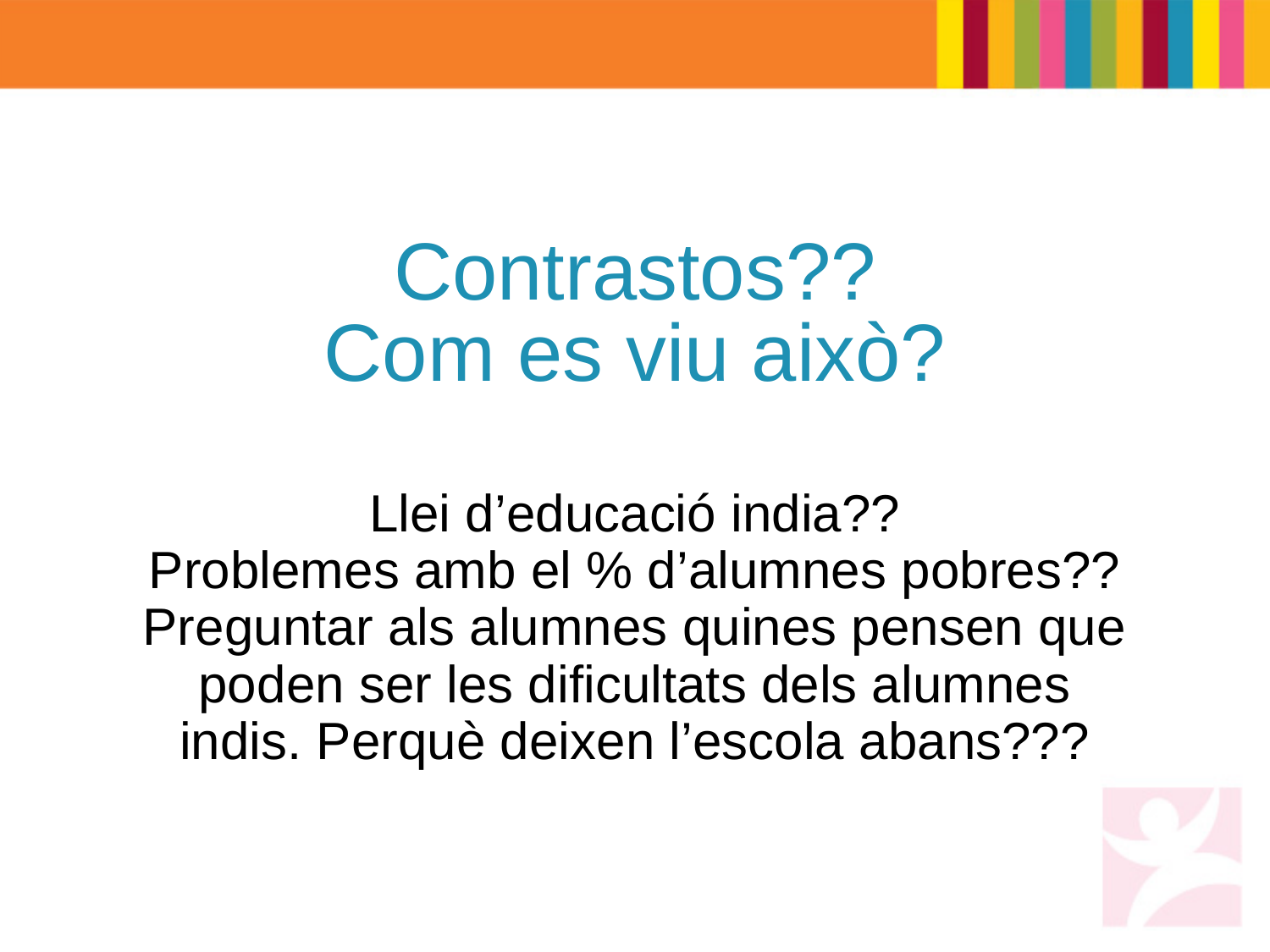

# Contrastos?? Com es viu això?
Llei d’educació india??
Problemes amb el % d’alumnes pobres??
Preguntar als alumnes quines pensen que poden ser les dificultats dels alumnes indis. Perquè deixen l’escola abans???